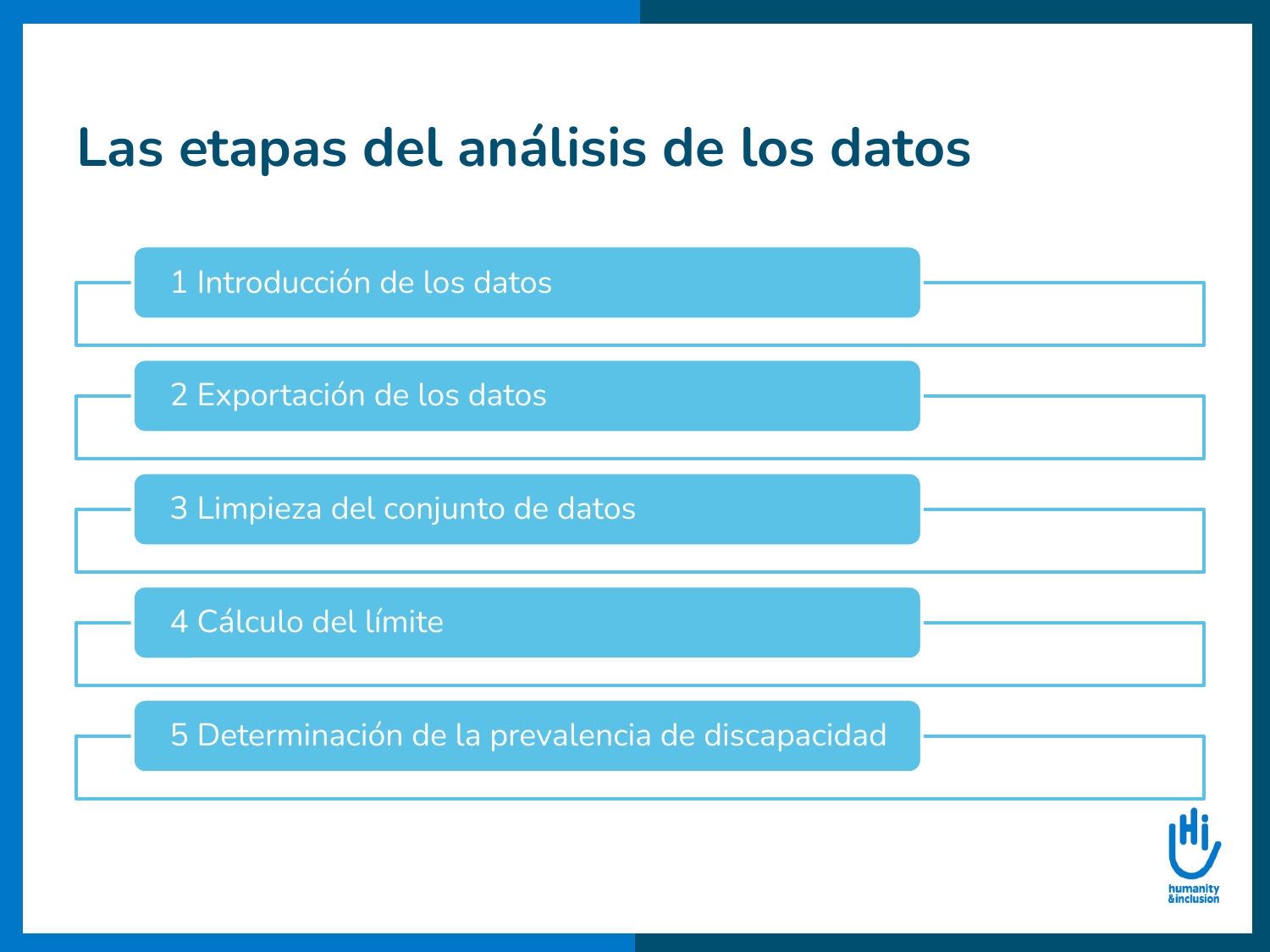

# Las etapas del análisis de los datos
1 Introducción de los datos
2 Exportación de los datos
3 Limpieza del conjunto de datos
4 Cálculo del límite
5 Determinación de la prevalencia de discapacidad